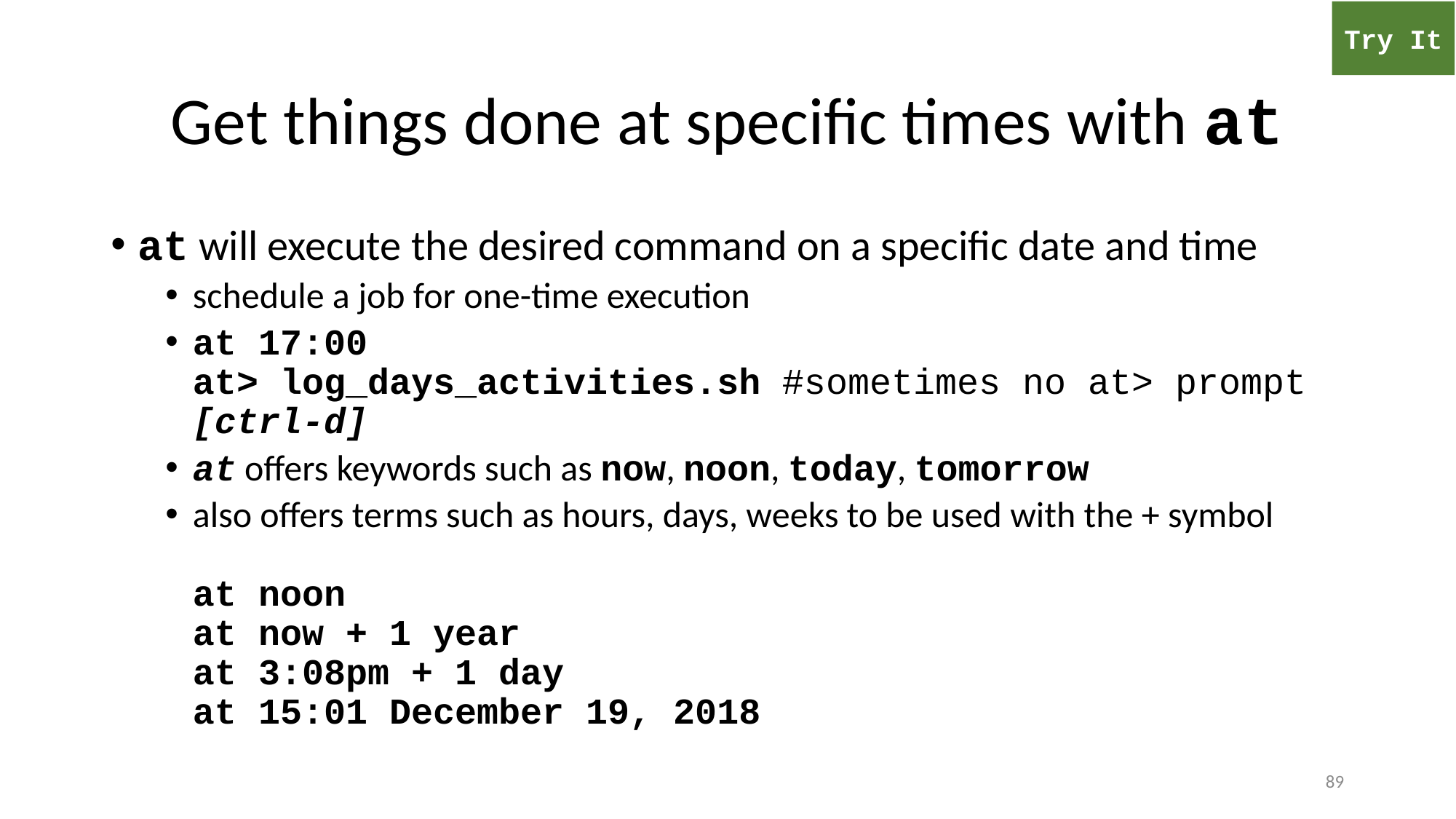

Try It
# Get things done at specific times with at
at will execute the desired command on a specific date and time
schedule a job for one-time execution
at 17:00
at> log_days_activities.sh #sometimes no at> prompt
[ctrl-d]
at offers keywords such as now, noon, today, tomorrow
also offers terms such as hours, days, weeks to be used with the + symbol
at noon
at now + 1 year
at 3:08pm + 1 day
at 15:01 December 19, 2018
89